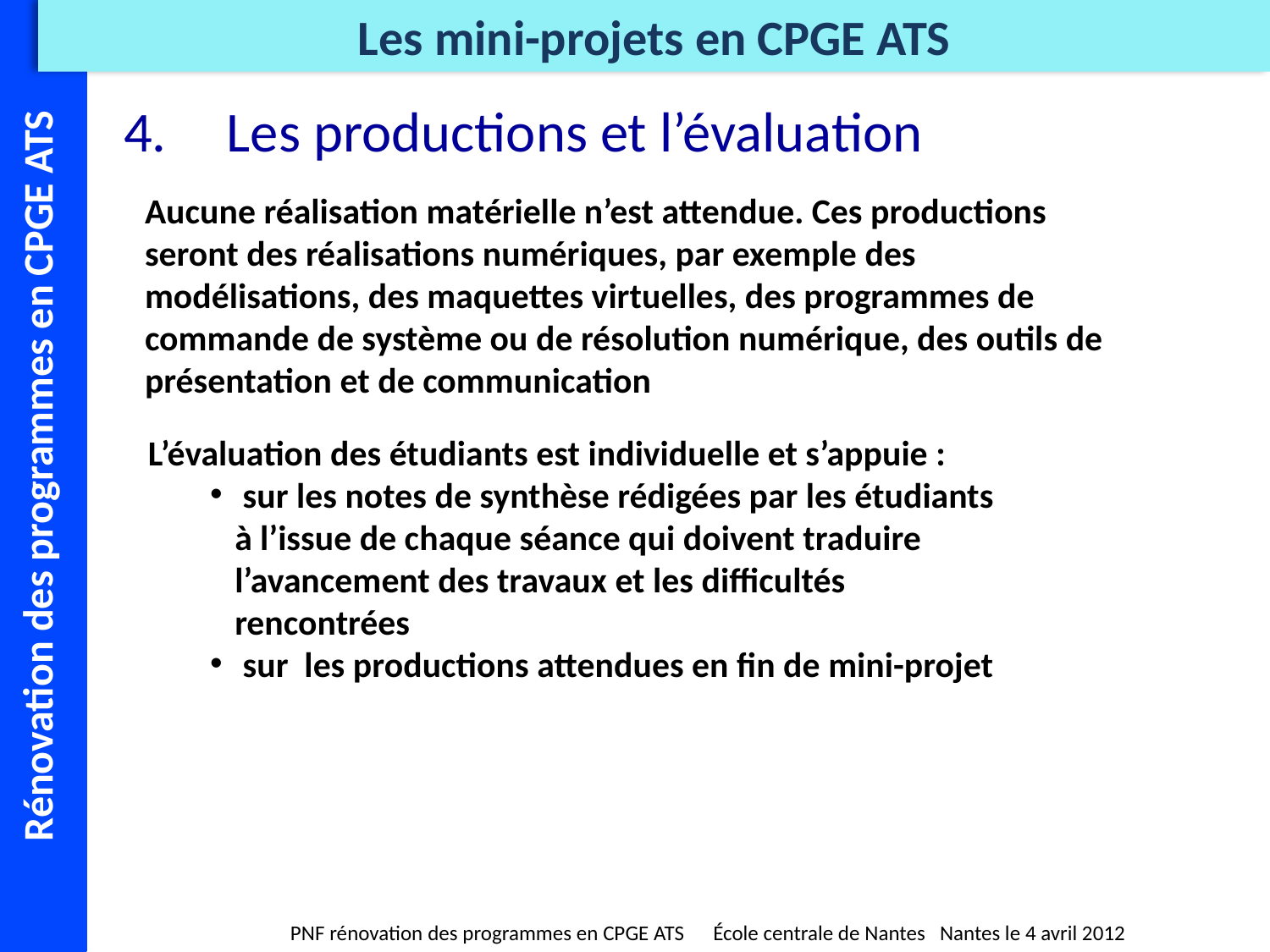

# Les productions et l’évaluation
Aucune réalisation matérielle n’est attendue. Ces productions seront des réalisations numériques, par exemple des modélisations, des maquettes virtuelles, des programmes de commande de système ou de résolution numérique, des outils de présentation et de communication
L’évaluation des étudiants est individuelle et s’appuie :
 sur les notes de synthèse rédigées par les étudiants à l’issue de chaque séance qui doivent traduire l’avancement des travaux et les difficultés rencontrées
 sur  les productions attendues en fin de mini-projet